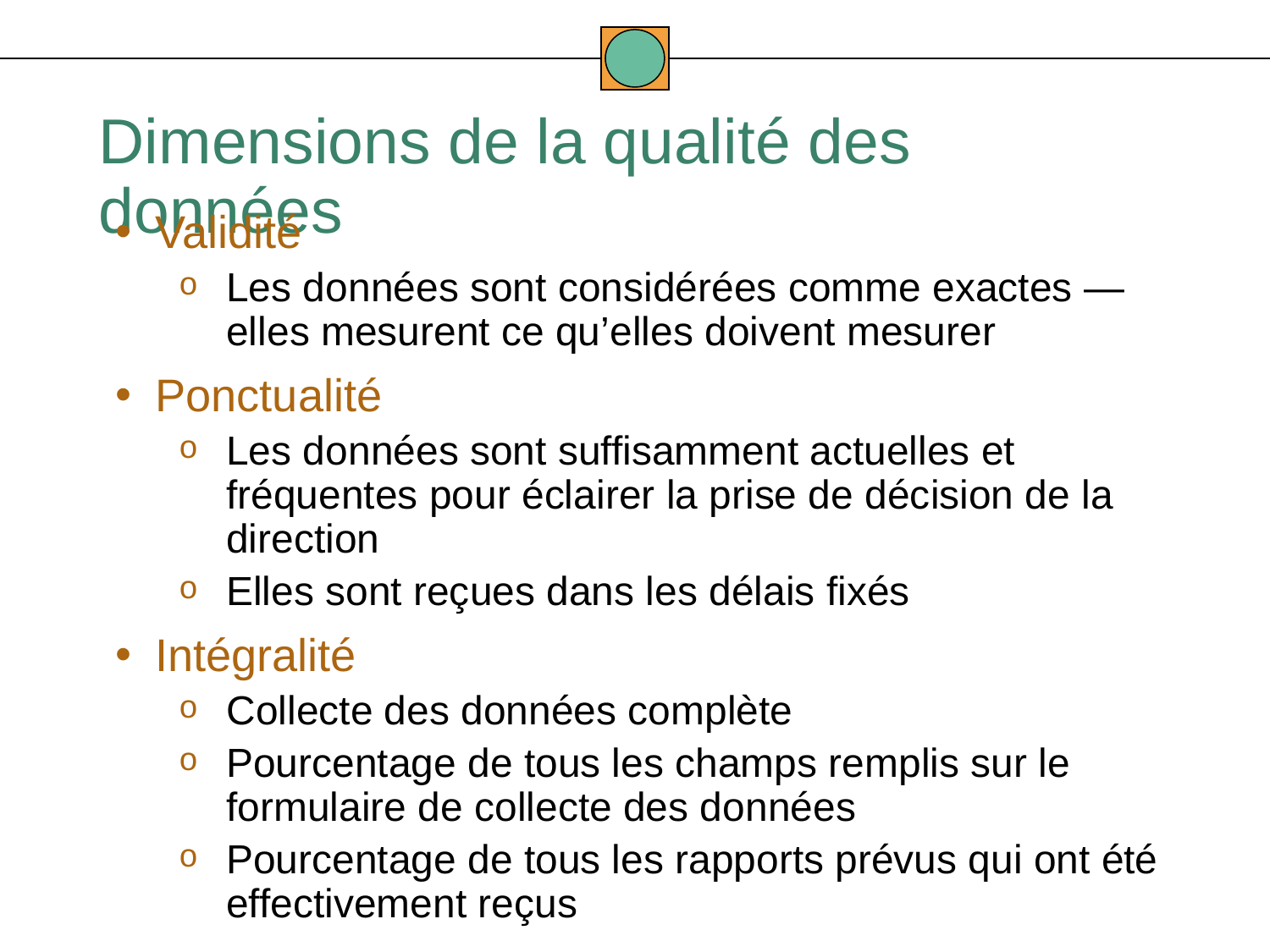

Dimensions de la qualité des données
Validité
Les données sont considérées comme exactes — elles mesurent ce qu’elles doivent mesurer
Ponctualité
Les données sont suffisamment actuelles et fréquentes pour éclairer la prise de décision de la direction
Elles sont reçues dans les délais fixés
Intégralité
Collecte des données complète
Pourcentage de tous les champs remplis sur le formulaire de collecte des données
Pourcentage de tous les rapports prévus qui ont été  effectivement reçus